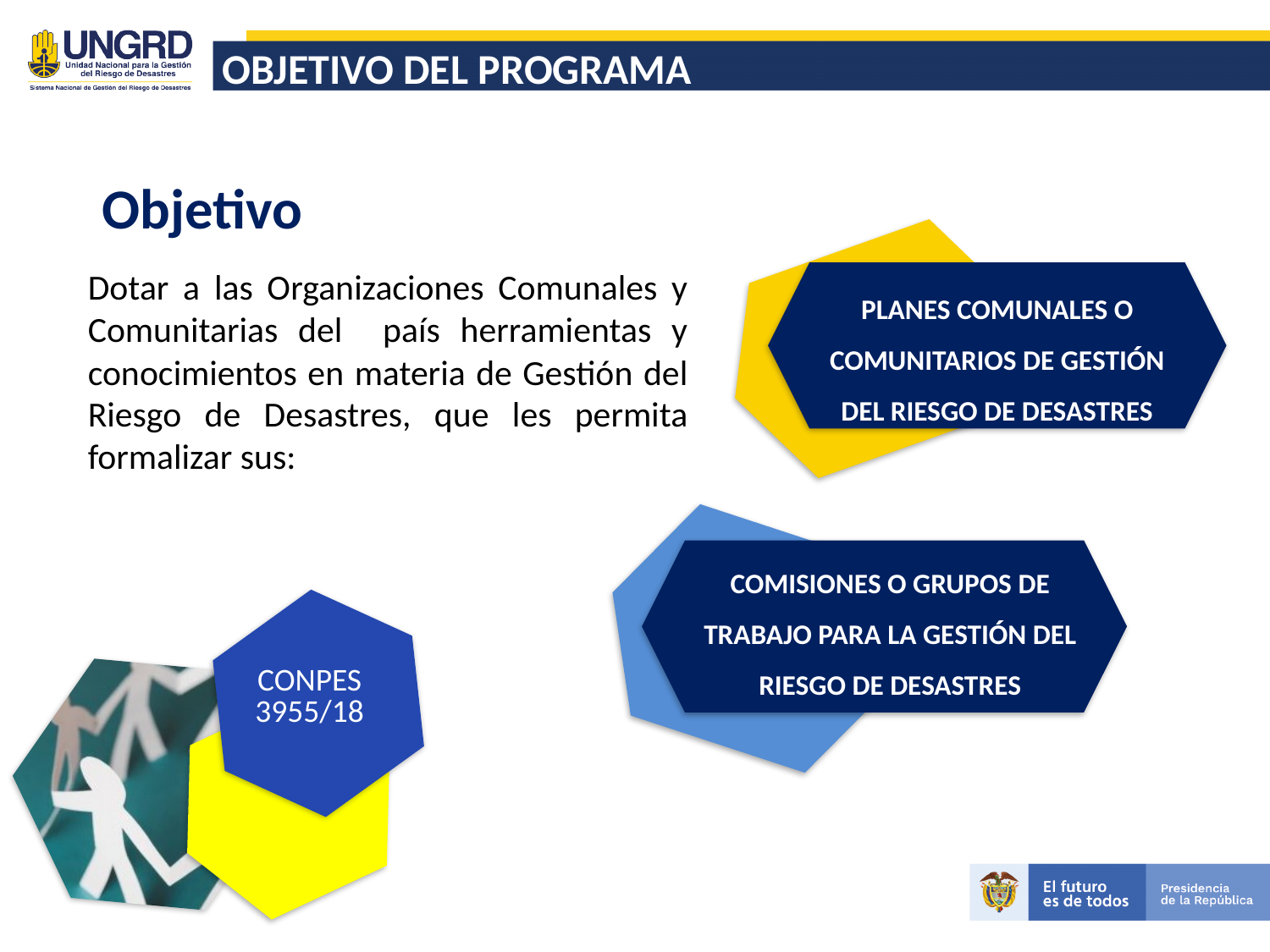

# OBJETIVO DEL PROGRAMA
Objetivo

Dotar a las Organizaciones Comunales y Comunitarias del  país herramientas y conocimientos en materia de Gestión del Riesgo de Desastres, que les permita formalizar sus:

PLANES COMUNALES O COMUNITARIOS DE GESTIÓN DEL RIESGO DE DESASTRES

COMISIONES O GRUPOS DE TRABAJO PARA LA GESTIÓN DEL RIESGO DE DESASTRES

CONPES 3955/18